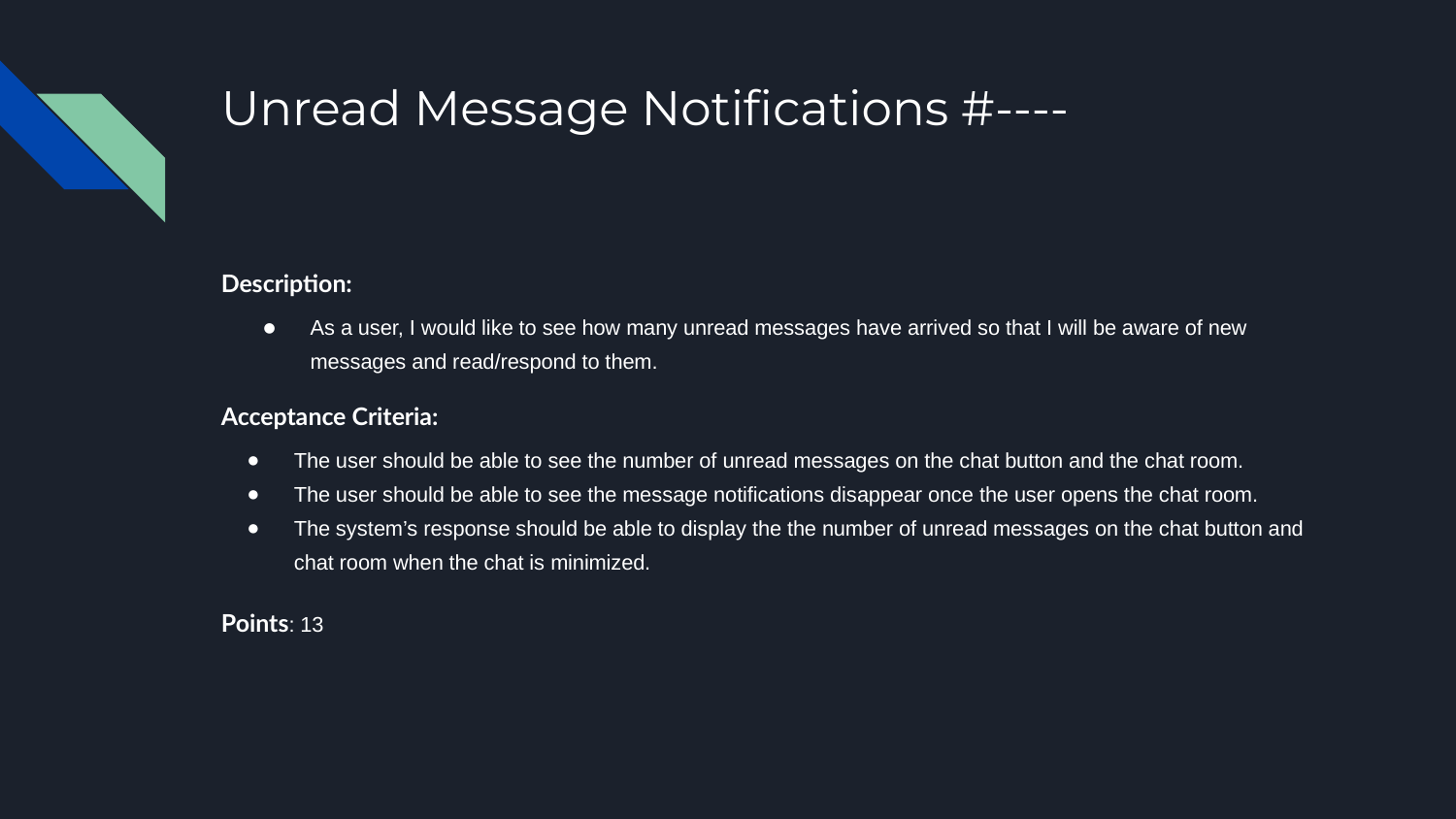

# Unread Message Notifications #----
Description:
As a user, I would like to see how many unread messages have arrived so that I will be aware of new messages and read/respond to them.
Acceptance Criteria:
The user should be able to see the number of unread messages on the chat button and the chat room.
The user should be able to see the message notifications disappear once the user opens the chat room.
The system’s response should be able to display the the number of unread messages on the chat button and chat room when the chat is minimized.
Points: 13